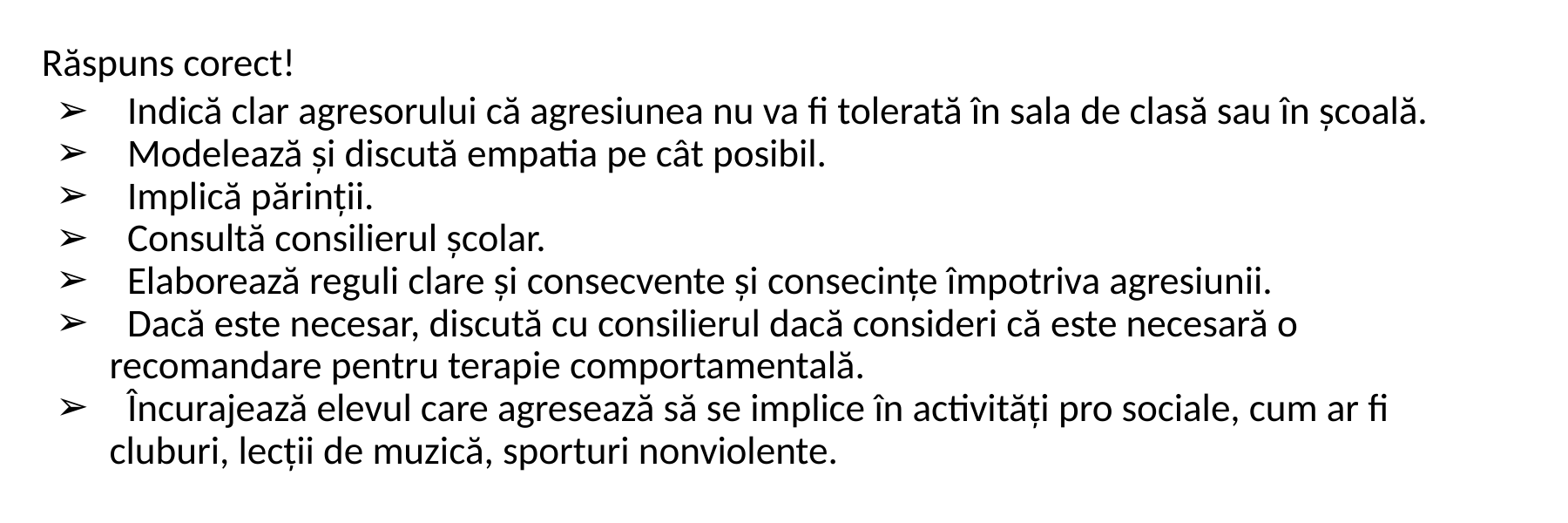

Răspuns corect!
  Indică clar agresorului că agresiunea nu va fi tolerată în sala de clasă sau în școală.
  Modelează și discută empatia pe cât posibil.
  Implică părinții.
  Consultă consilierul școlar.
  Elaborează reguli clare și consecvente și consecințe împotriva agresiunii.
  Dacă este necesar, discută cu consilierul dacă consideri că este necesară o recomandare pentru terapie comportamentală.
  Încurajează elevul care agresează să se implice în activități pro sociale, cum ar fi cluburi, lecții de muzică, sporturi nonviolente.